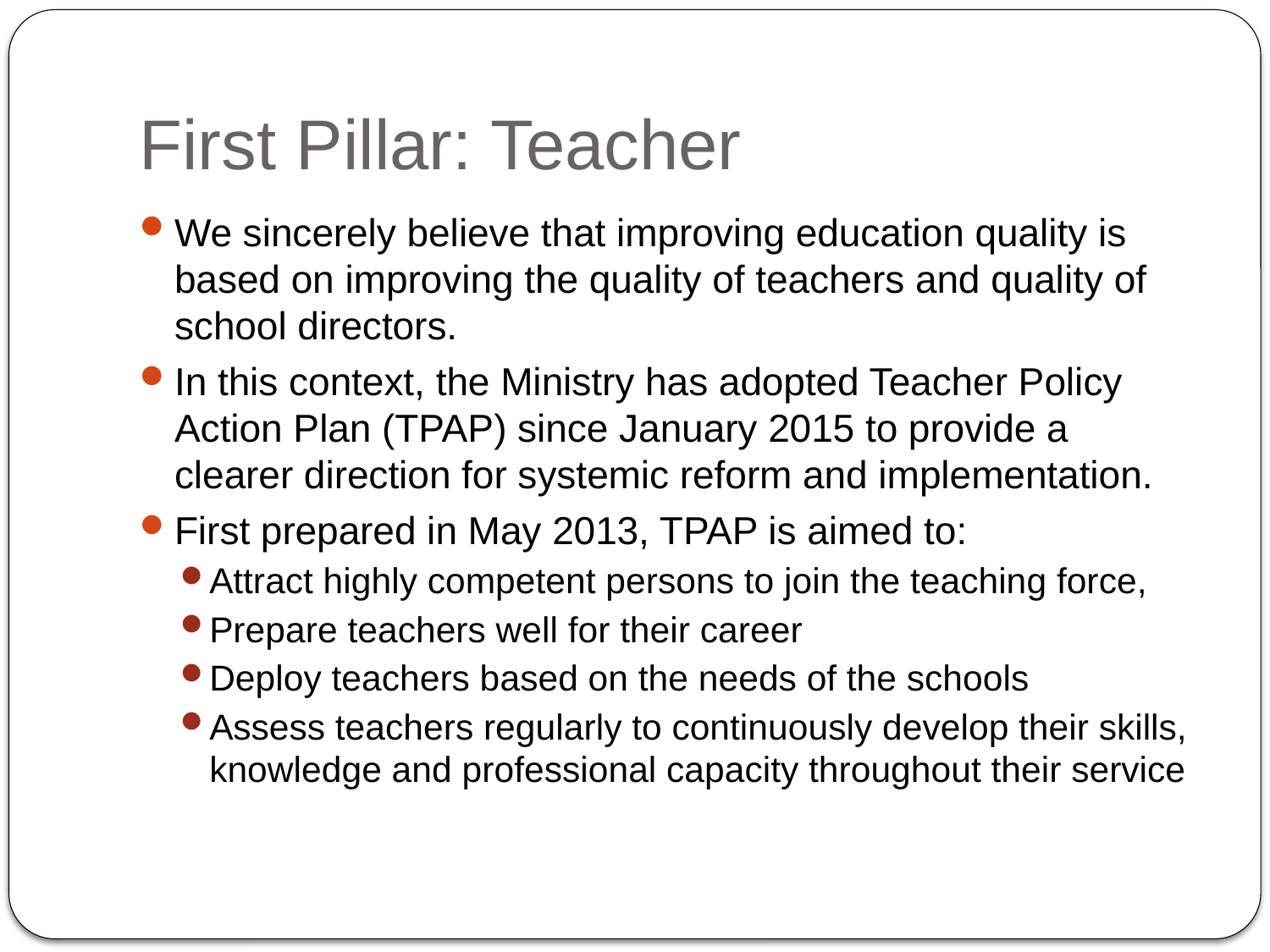

# First Pillar: Teacher
We sincerely believe that improving education quality is based on improving the quality of teachers and quality of school directors.
In this context, the Ministry has adopted Teacher Policy Action Plan (TPAP) since January 2015 to provide a clearer direction for systemic reform and implementation.
First prepared in May 2013, TPAP is aimed to:
Attract highly competent persons to join the teaching force,
Prepare teachers well for their career
Deploy teachers based on the needs of the schools
Assess teachers regularly to continuously develop their skills, knowledge and professional capacity throughout their service